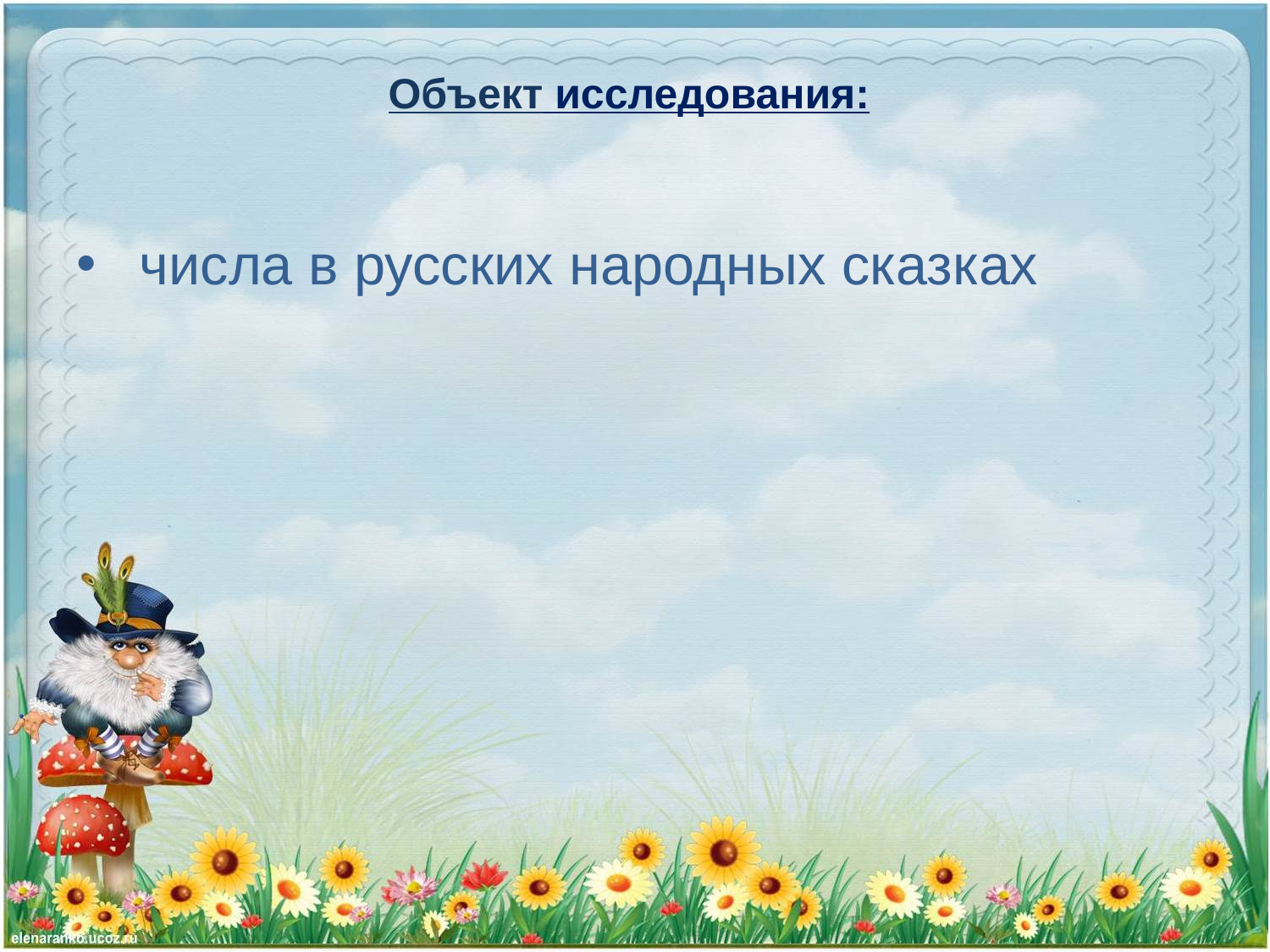

# Объект исследования:

 числа в русских народных сказках